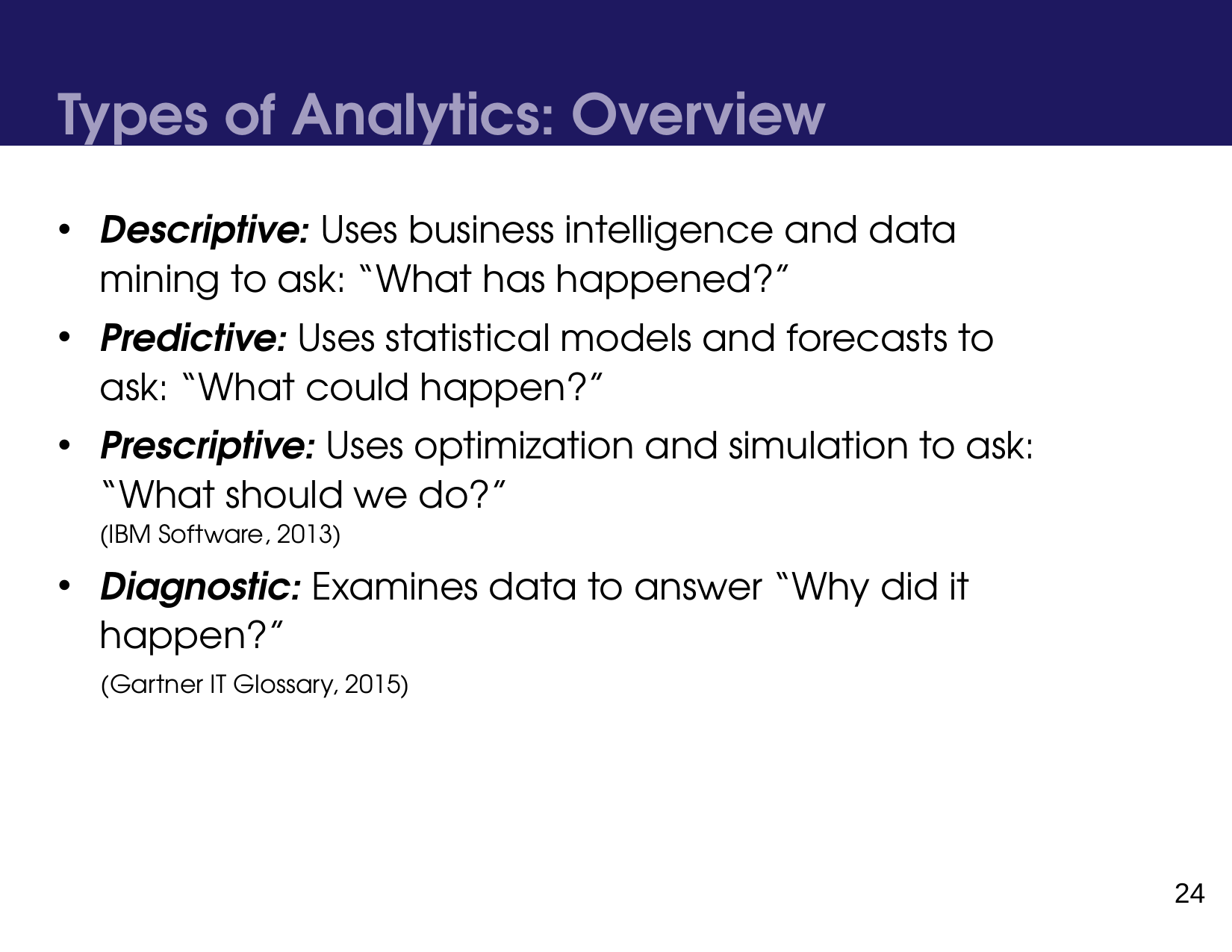

# Types of Analytics: Overview
Descriptive: Uses business intelligence and data mining to ask: “What has happened?”
Predictive: Uses statistical models and forecasts to ask: “What could happen?”
Prescriptive: Uses optimization and simulation to ask: “What should we do?”
(IBM Software, 2013)
Diagnostic: Examines data to answer “Why did it happen?”
(Gartner IT Glossary, 2015)
24